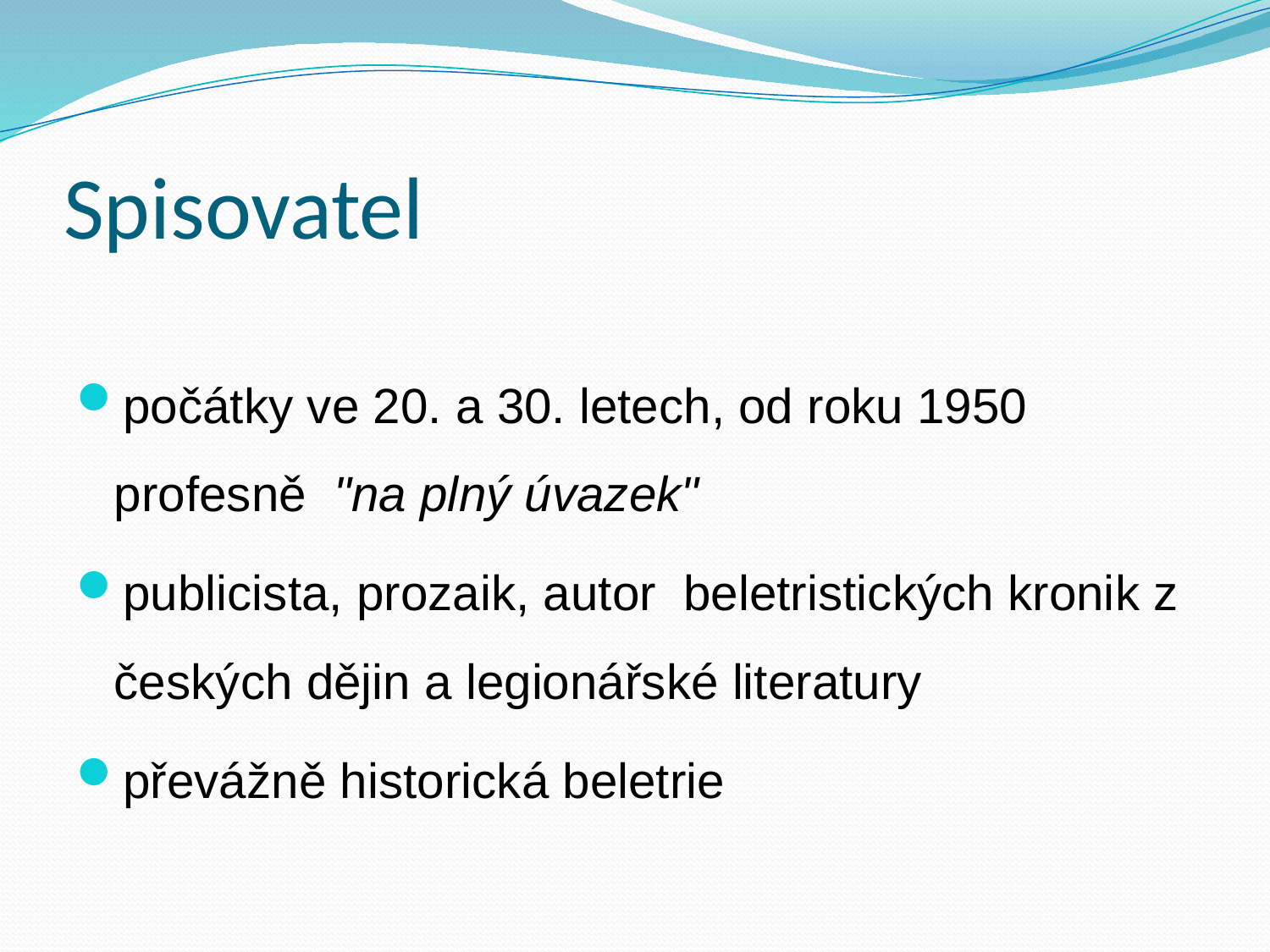

# Spisovatel

počátky ve 20. a 30. letech, od roku 1950 profesně  "na plný úvazek"
publicista, prozaik, autor  beletristických kronik z českých dějin a legionářské literatury
převážně historická beletrie